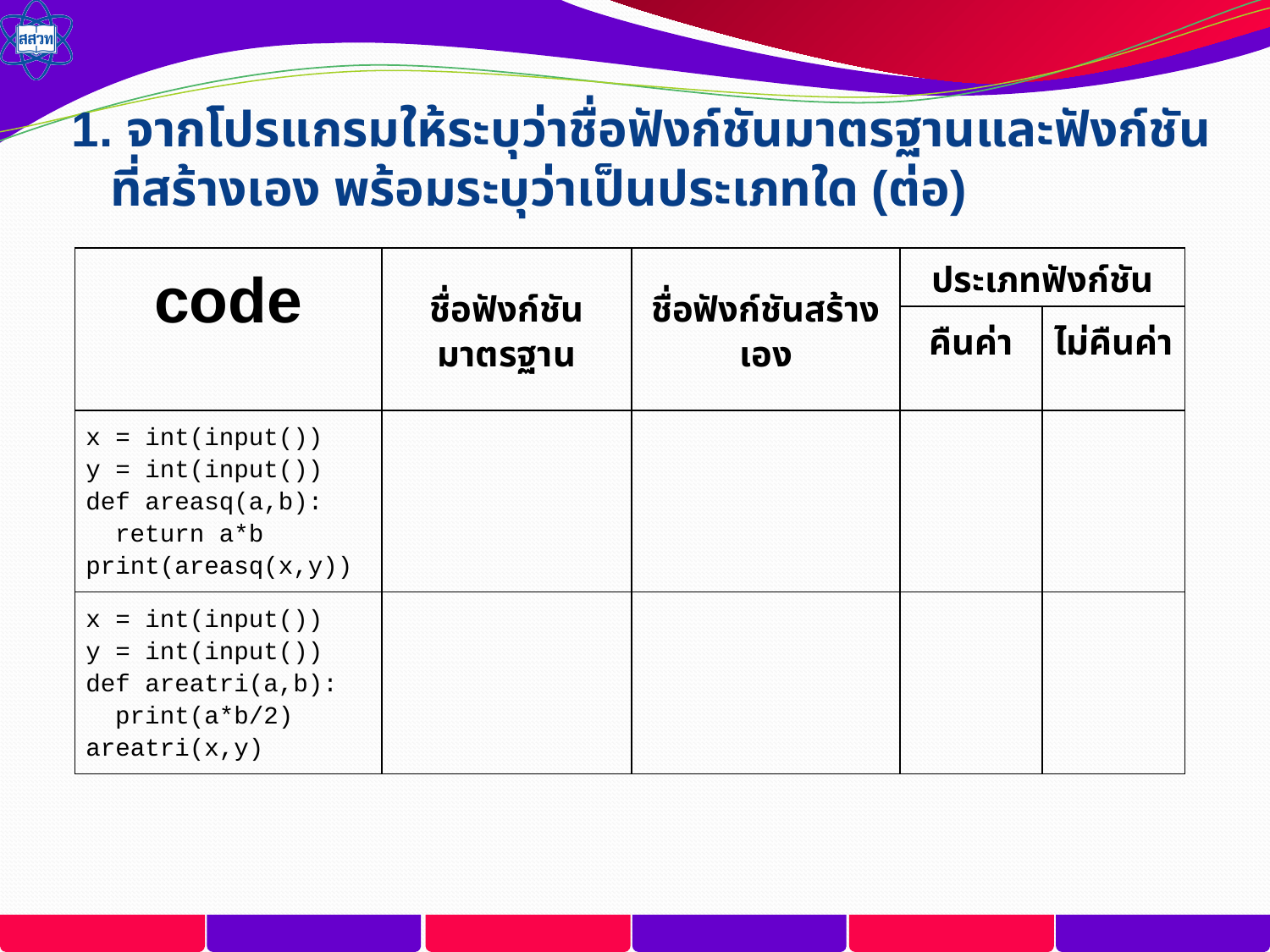

1. จากโปรแกรมให้ระบุว่าชื่อฟังก์ชันมาตรฐานและฟังก์ชัน
   ที่สร้างเอง พร้อมระบุว่าเป็นประเภทใด (ต่อ)
| code | ชื่อฟังก์ชันมาตรฐาน | ชื่อฟังก์ชันสร้างเอง | ประเภทฟังก์ชัน |  |
| --- | --- | --- | --- | --- |
|  |  |  | คืนค่า | ไม่คืนค่า |
| x = int(input()) y = int(input()) def areasq(a,b): return a\*b print(areasq(x,y)) |  |  |  |  |
| x = int(input()) y = int(input()) def areatri(a,b): print(a\*b/2) areatri(x,y) |  |  |  |  |